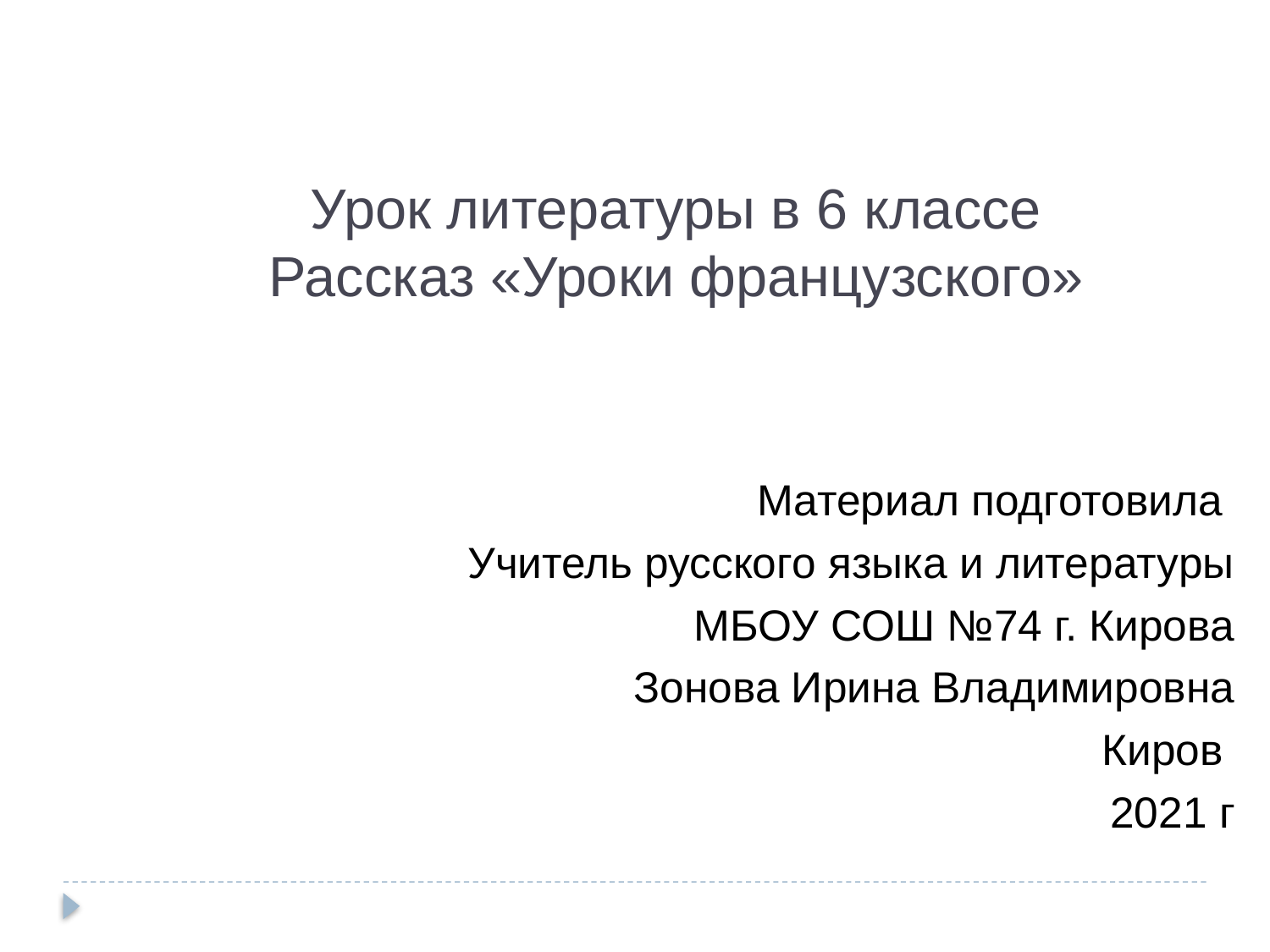

Урок литературы в 6 классе
Рассказ «Уроки французского»
Материал подготовила
Учитель русского языка и литературы
МБОУ СОШ №74 г. Кирова
Зонова Ирина Владимировна
Киров
2021 г